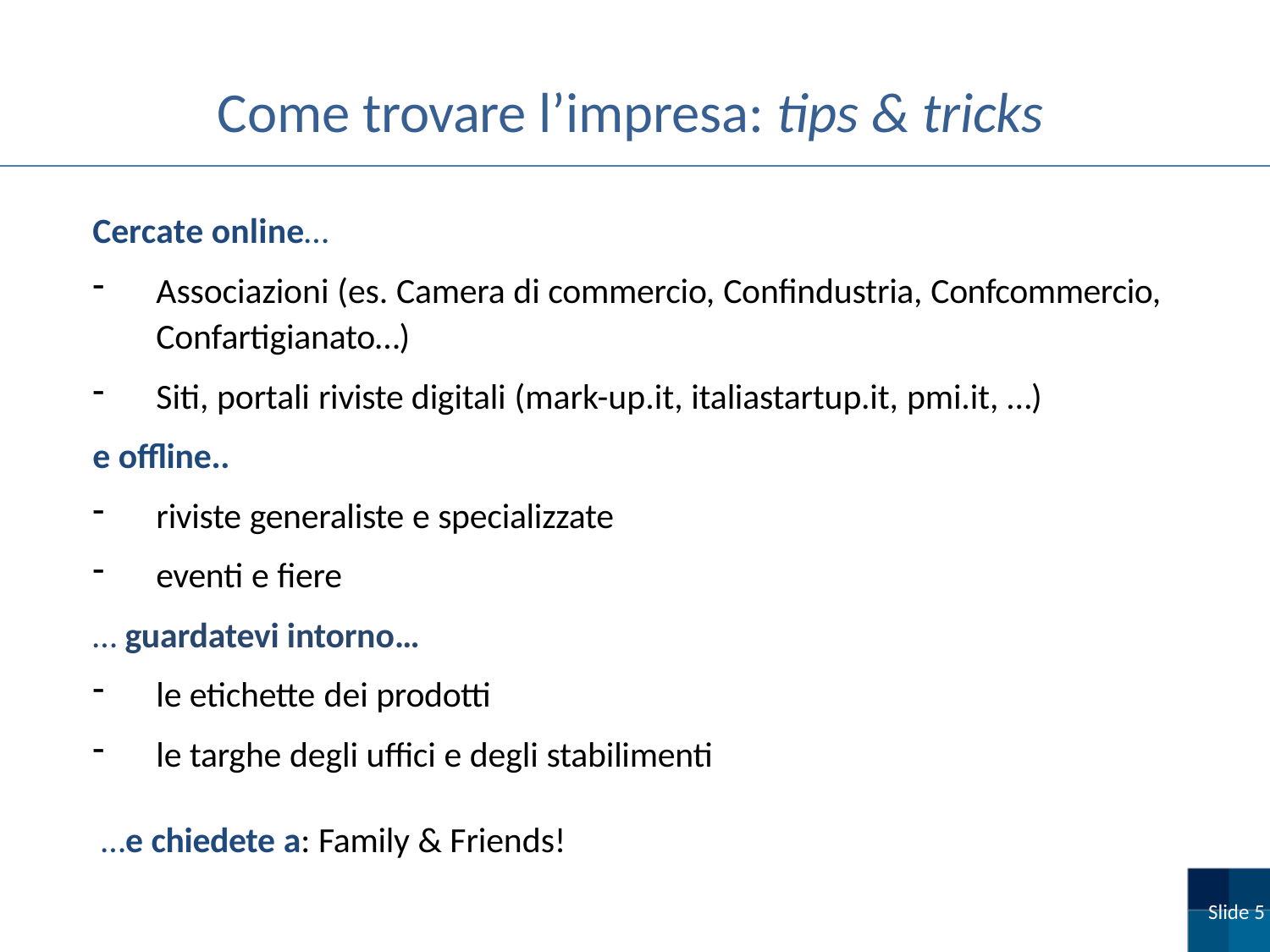

Come trovare l’impresa: tips & tricks

Cercate online…
Associazioni (es. Camera di commercio, Confindustria, Confcommercio,
Confartigianato…)
Siti, portali riviste digitali (mark-up.it, italiastartup.it, pmi.it, …)
e offline..
riviste generaliste e specializzate
eventi e fiere
… guardatevi intorno…
le etichette dei prodotti
le targhe degli uffici e degli stabilimenti

…e chiedete a: Family & Friends!
Slide 5